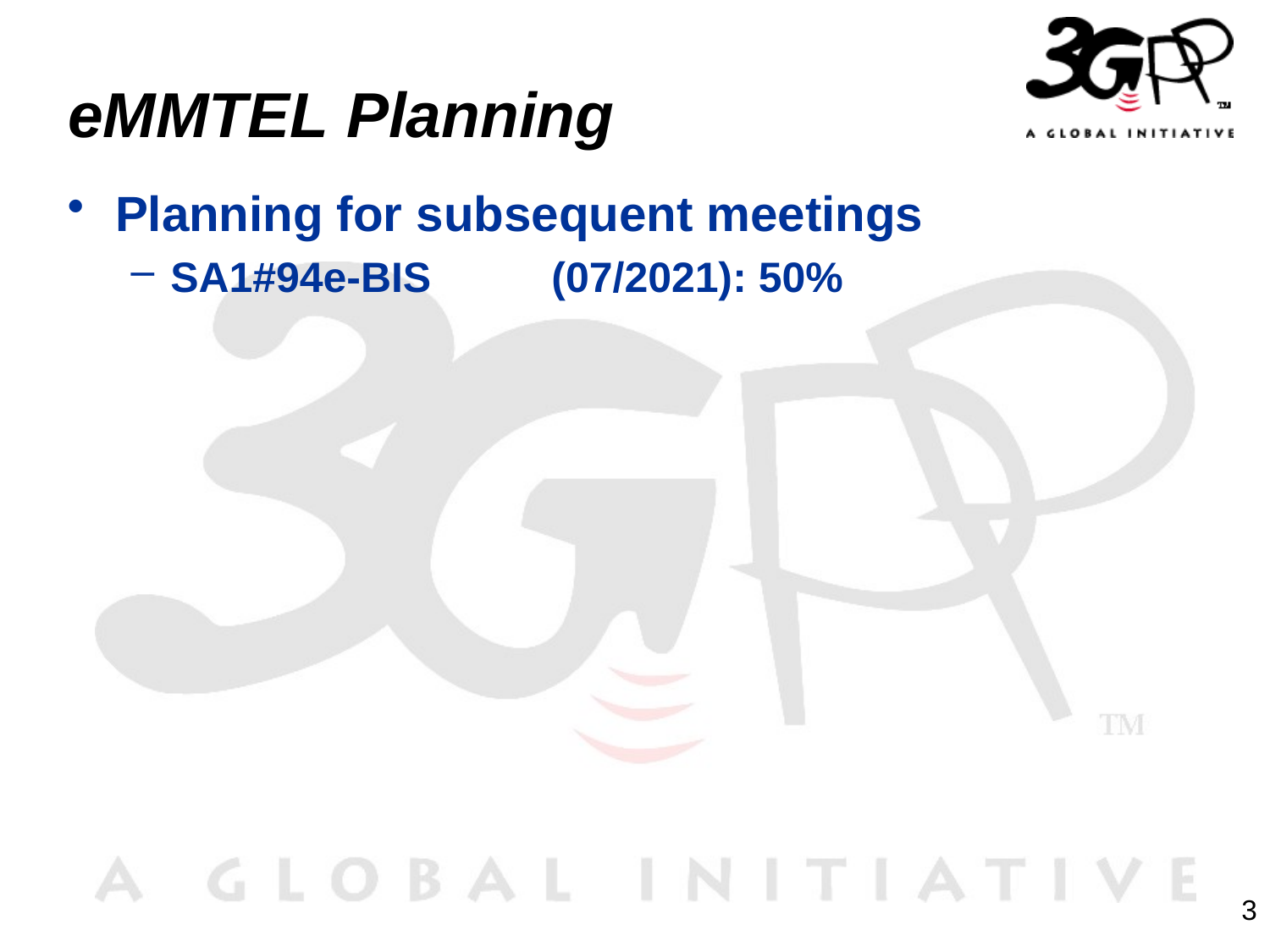

# eMMTEL Planning
Planning for subsequent meetings
SA1#94e-BIS	(07/2021): 50%

3